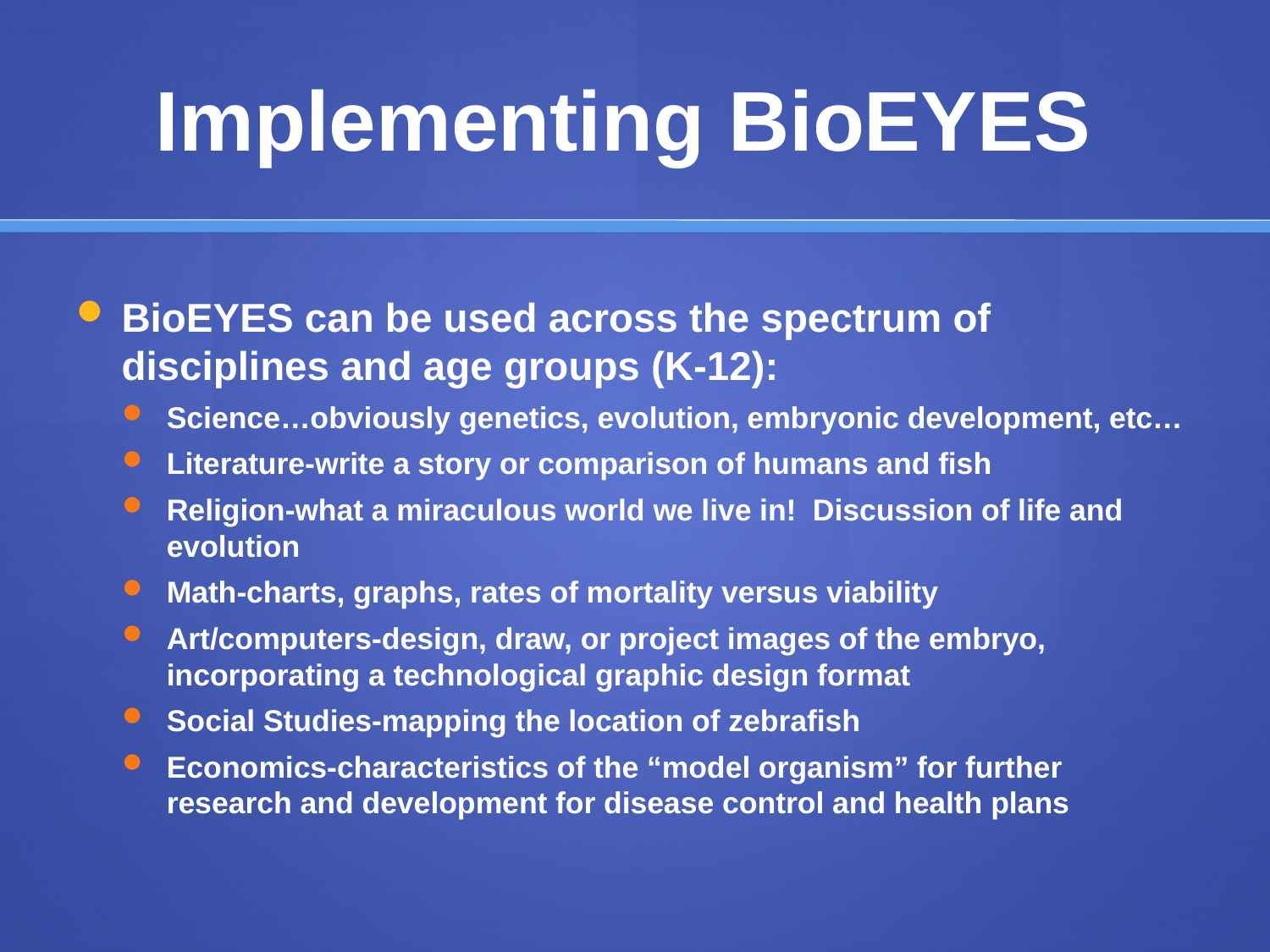

# Implementing BioEYES
BioEYES can be used across the spectrum of disciplines and age groups (K-12):
Science…obviously genetics, evolution, embryonic development, etc…
Literature-write a story or comparison of humans and fish
Religion-what a miraculous world we live in!  Discussion of life and evolution
Math-charts, graphs, rates of mortality versus viability
Art/computers-design, draw, or project images of the embryo, incorporating a technological graphic design format
Social Studies-mapping the location of zebrafish
Economics-characteristics of the “model organism” for further research and development for disease control and health plans